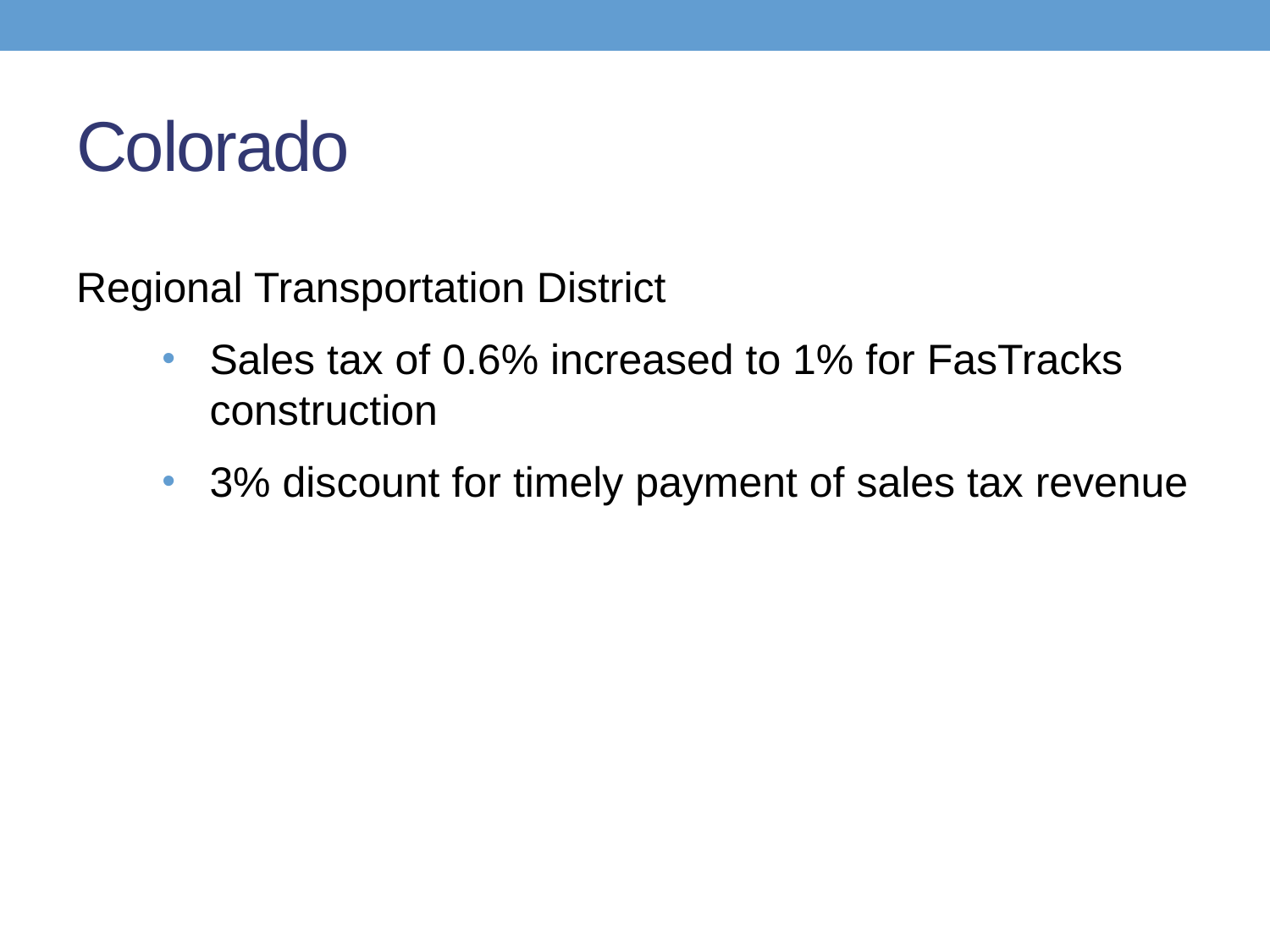

# Colorado

Regional Transportation District
Sales tax of 0.6% increased to 1% for FasTracks construction
3% discount for timely payment of sales tax revenue